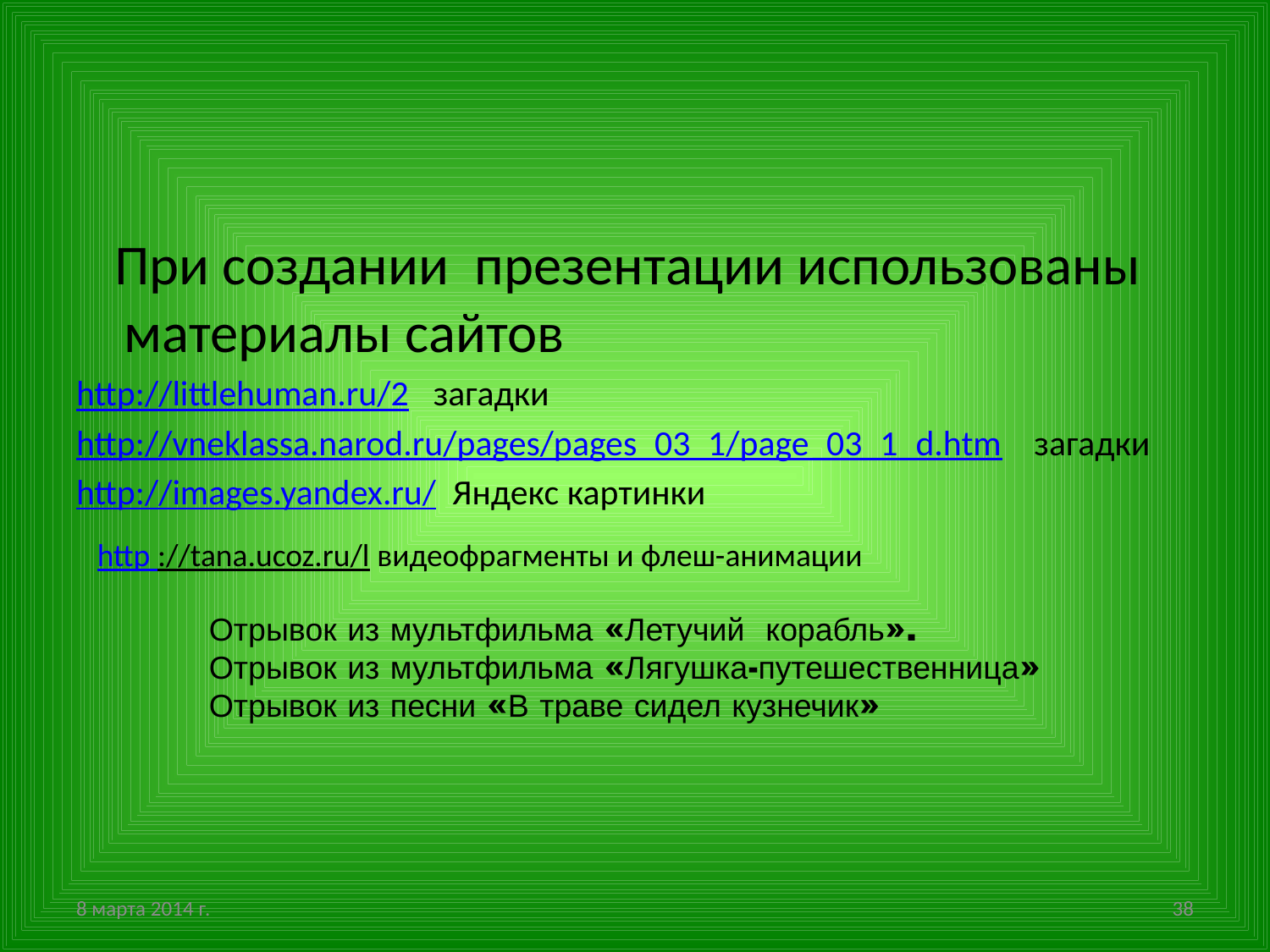

При создании  презентации использованы материалы сайтов
http://littlehuman.ru/2   загадки
http://vneklassa.narod.ru/pages/pages_03_1/page_03_1_d.htm    загадки
http://images.yandex.ru/  Яндекс картинки
http ://tana.ucoz.ru/l видеофрагменты и флеш-анимации
Отрывок из мультфильма «Летучий  корабль».
Отрывок из мультфильма «Лягушка-путешественница»
Отрывок из песни «В траве сидел кузнечик»
8 марта 2014 г.
38